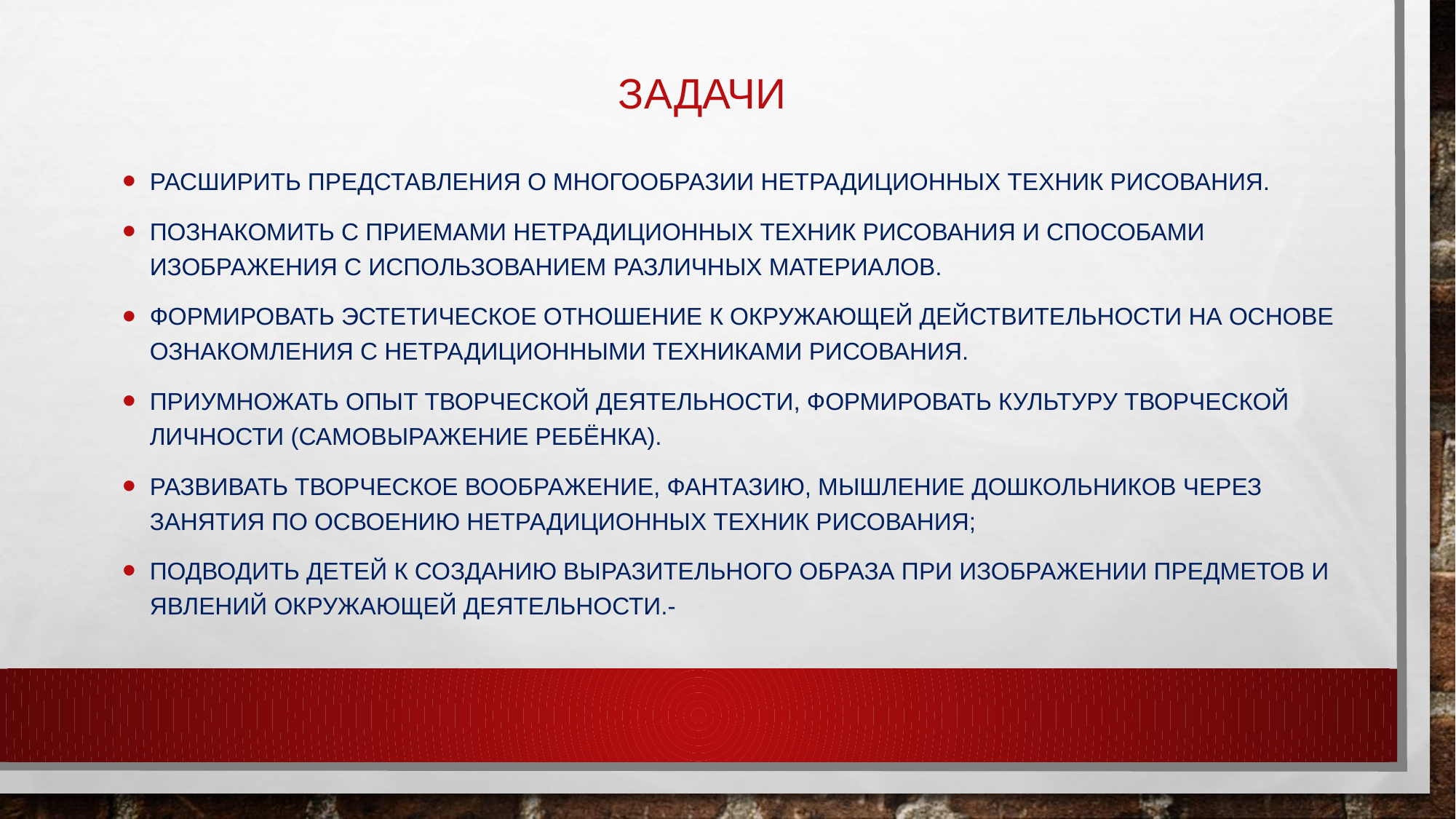

# Задачи

расширить представления о многообразии нетрадиционных техник рисования.
познакомить с приемами нетрадиционных техник рисования и способами изображения с использованием различных материалов.
формировать эстетическое отношение к окружающей действительности на основе ознакомления с нетрадиционными техниками рисования.
приумножать опыт творческой деятельности, формировать культуру творческой личности (самовыражение ребёнка).
развивать творческое воображение, фантазию, мышление дошкольников через занятия по освоению нетрадиционных техник рисования;
подводить детей к созданию выразительного образа при изображении предметов и явлений окружающей деятельности.-